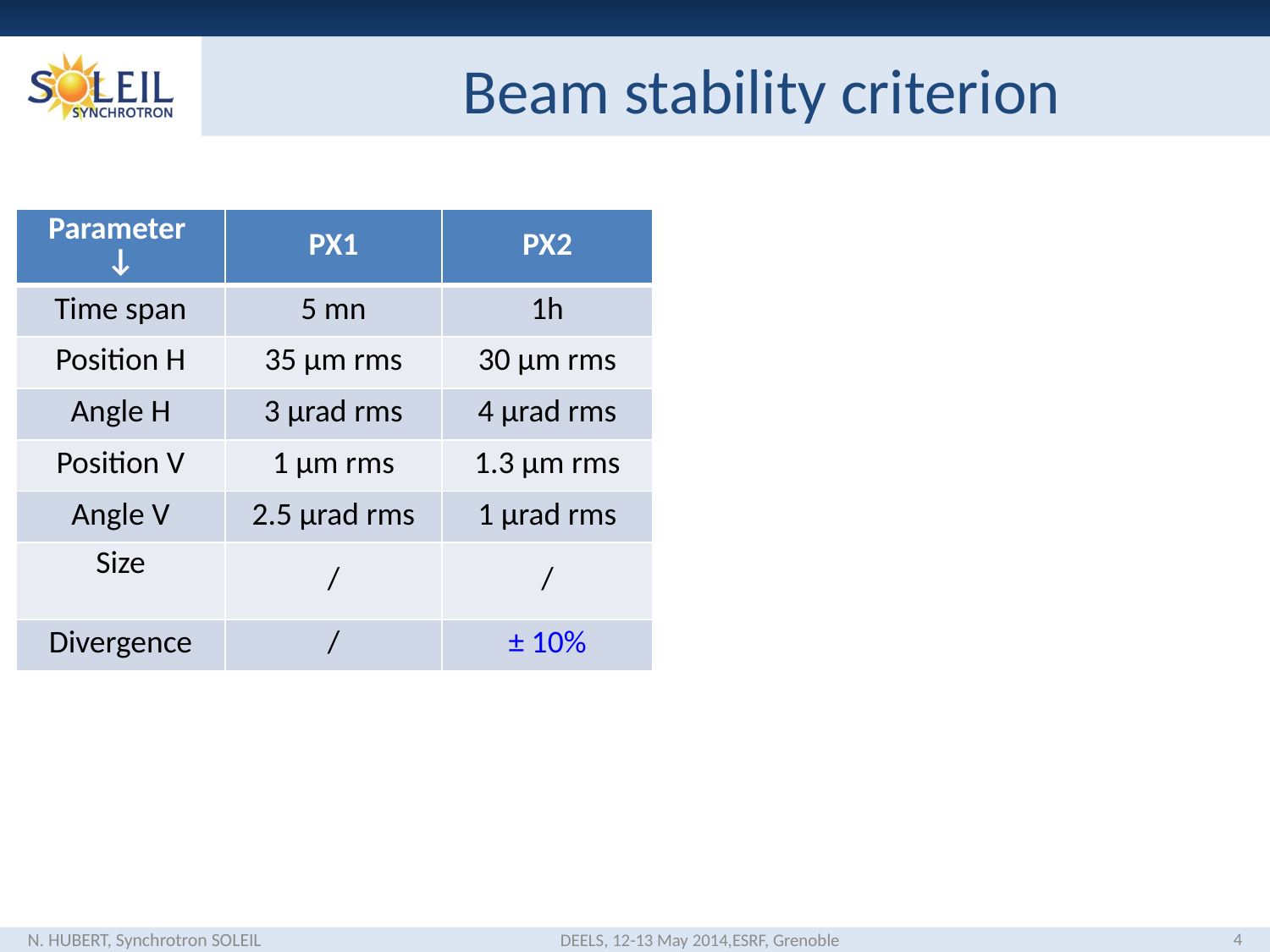

# Beam stability criterion

| Parameter ↓ | PX1 | PX2 |
| --- | --- | --- |
| Time span | 5 mn | 1h |
| Position H | 35 µm rms | 30 µm rms |
| Angle H | 3 µrad rms | 4 µrad rms |
| Position V | 1 µm rms | 1.3 µm rms |
| Angle V | 2.5 µrad rms | 1 µrad rms |
| Size | / | / |
| Divergence | / | ± 10% |
4
N. HUBERT, Synchrotron SOLEIL
DEELS, 12-13 May 2014,ESRF, Grenoble